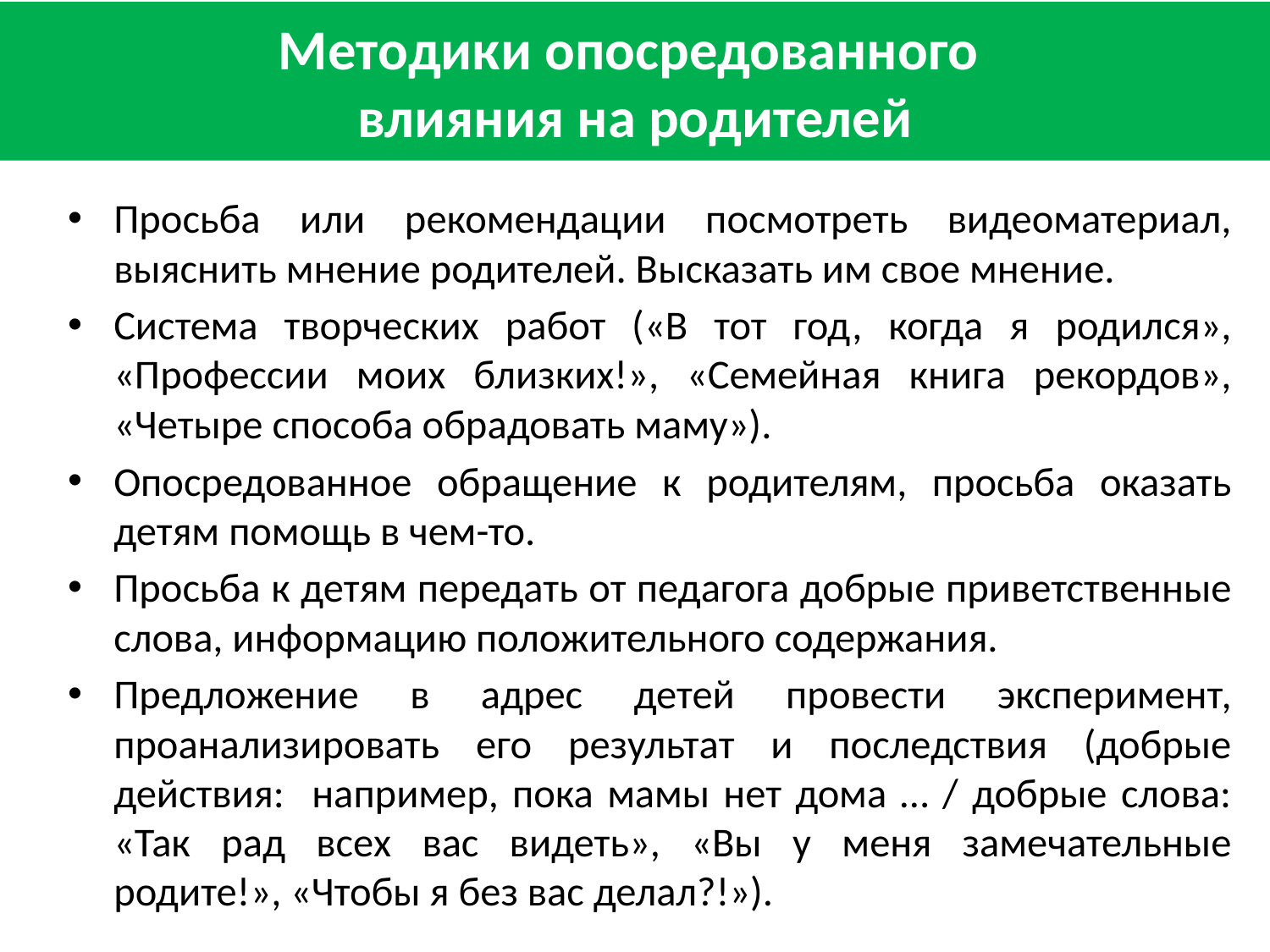

# Методики опосредованного влияния на родителей
Просьба или рекомендации посмотреть видеоматериал, выяснить мнение родителей. Высказать им свое мнение.
Система творческих работ («В тот год, когда я родился», «Профессии моих близких!», «Семейная книга рекордов», «Четыре способа обрадовать маму»).
Опосредованное обращение к родителям, просьба оказать детям помощь в чем-то.
Просьба к детям передать от педагога добрые приветственные слова, информацию положительного содержания.
Предложение в адрес детей провести эксперимент, проанализировать его результат и последствия (добрые действия:  например, пока мамы нет дома … / добрые слова: «Так рад всех вас видеть», «Вы у меня замечательные родите!», «Чтобы я без вас делал?!»).